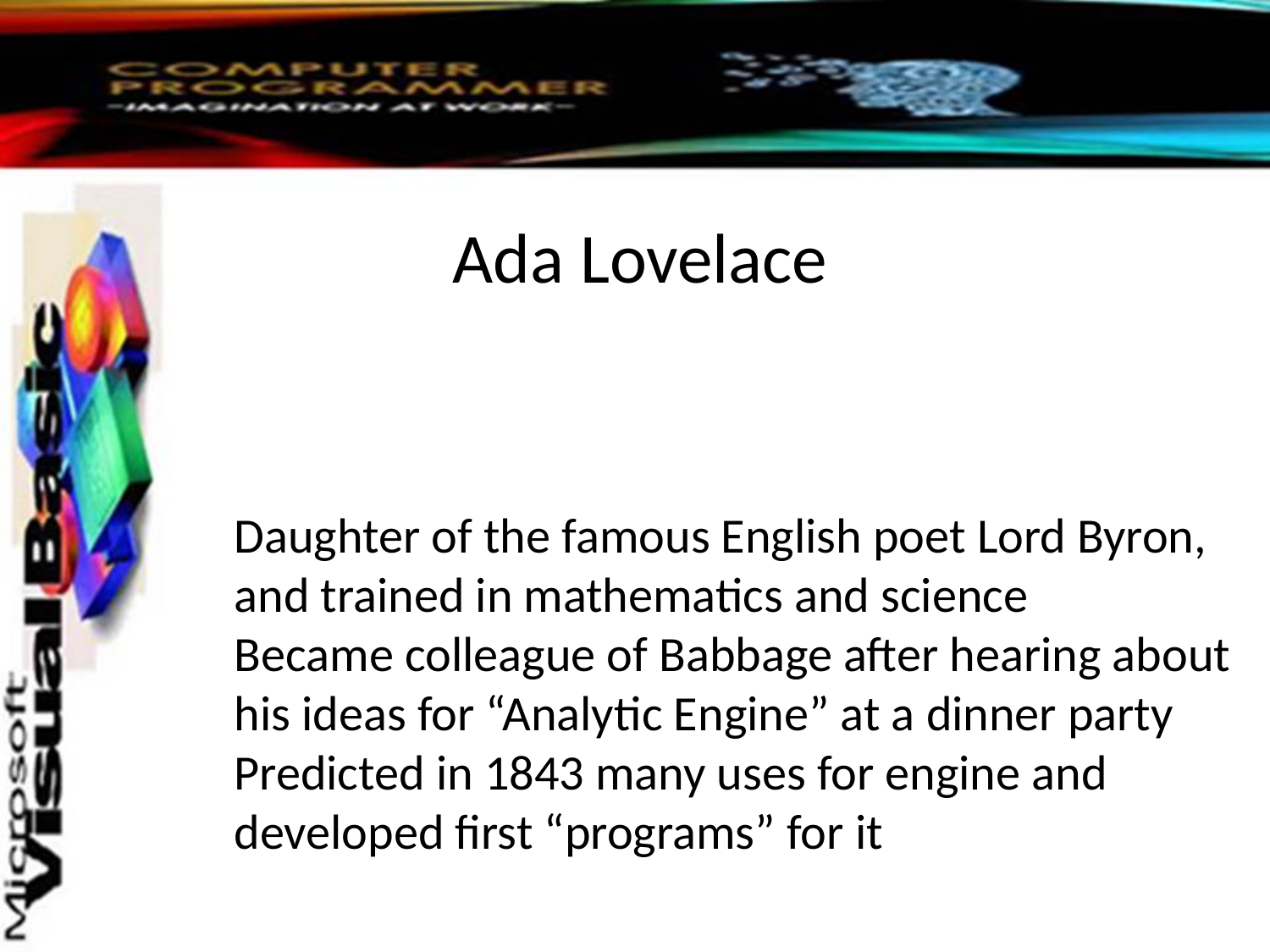

Ada Lovelace
Daughter of the famous English poet Lord Byron, and trained in mathematics and science
Became colleague of Babbage after hearing about his ideas for “Analytic Engine” at a dinner party
Predicted in 1843 many uses for engine and developed first “programs” for it